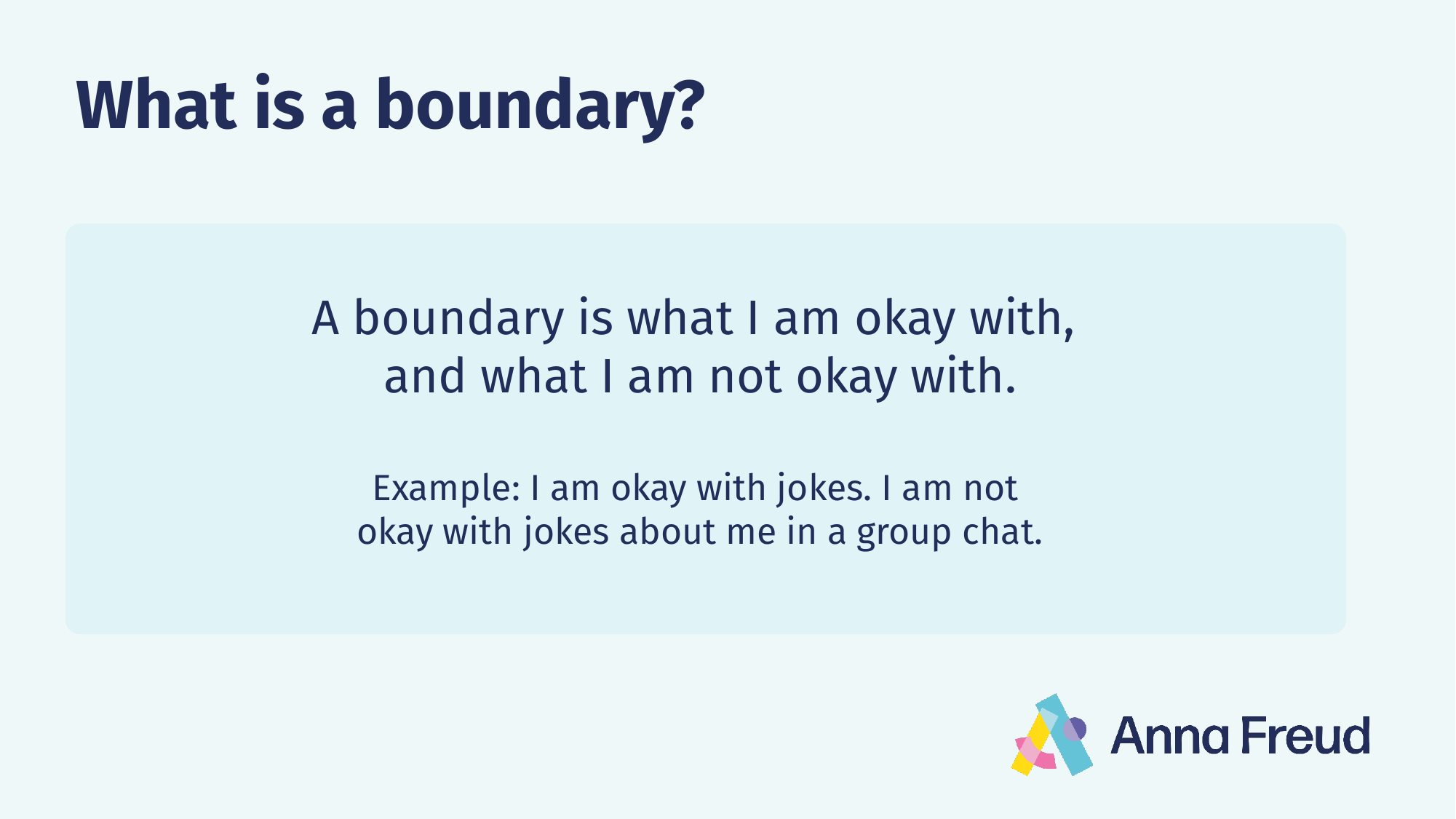

What is a boundary?

A boundary is what I am okay with,
and what I am not okay with.
Example: I am okay with jokes. I am not
okay with jokes about me in a group chat.